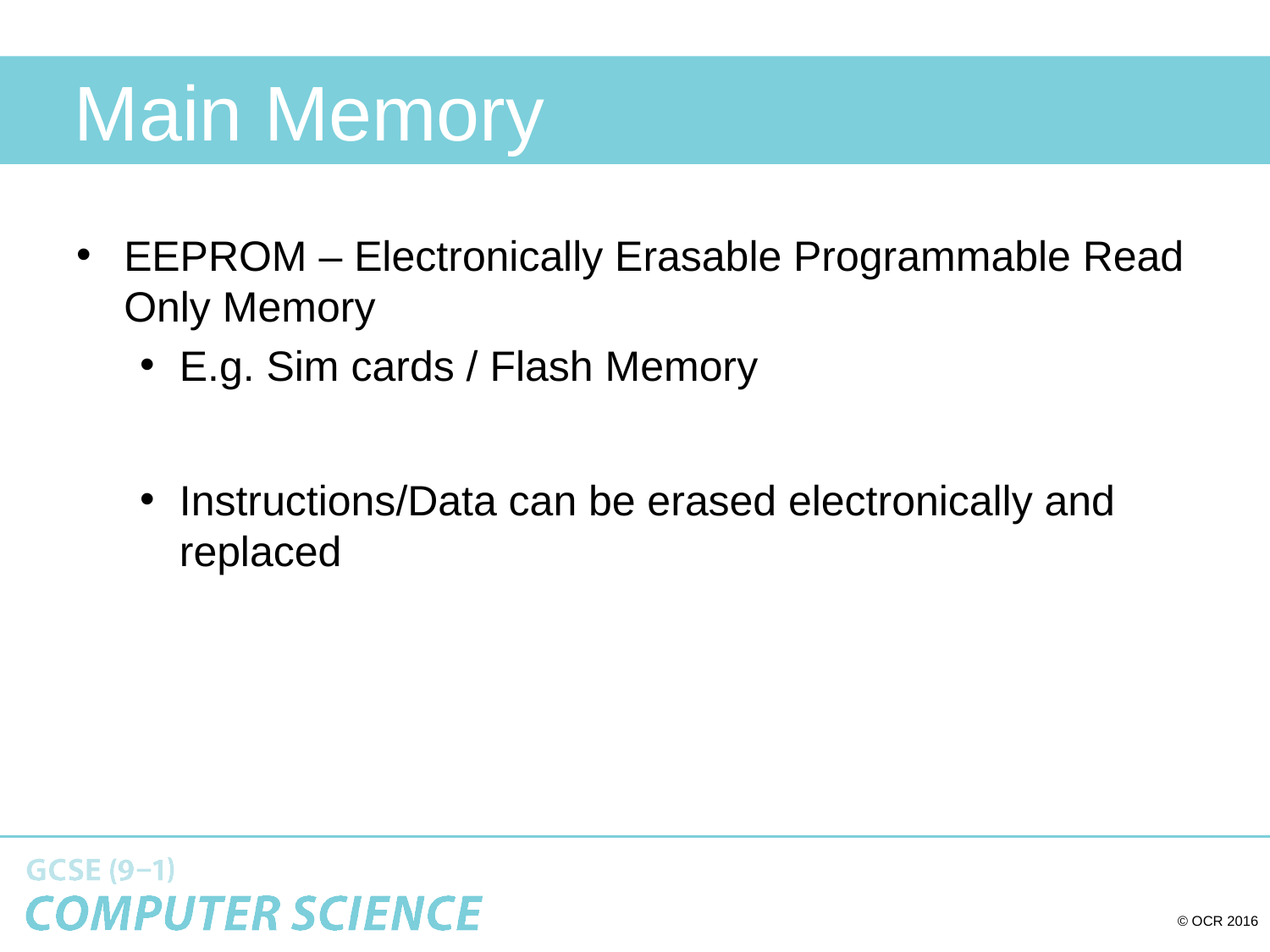

# Main Memory
EEPROM – Electronically Erasable Programmable Read Only Memory
E.g. Sim cards / Flash Memory

Instructions/Data can be erased electronically and replaced